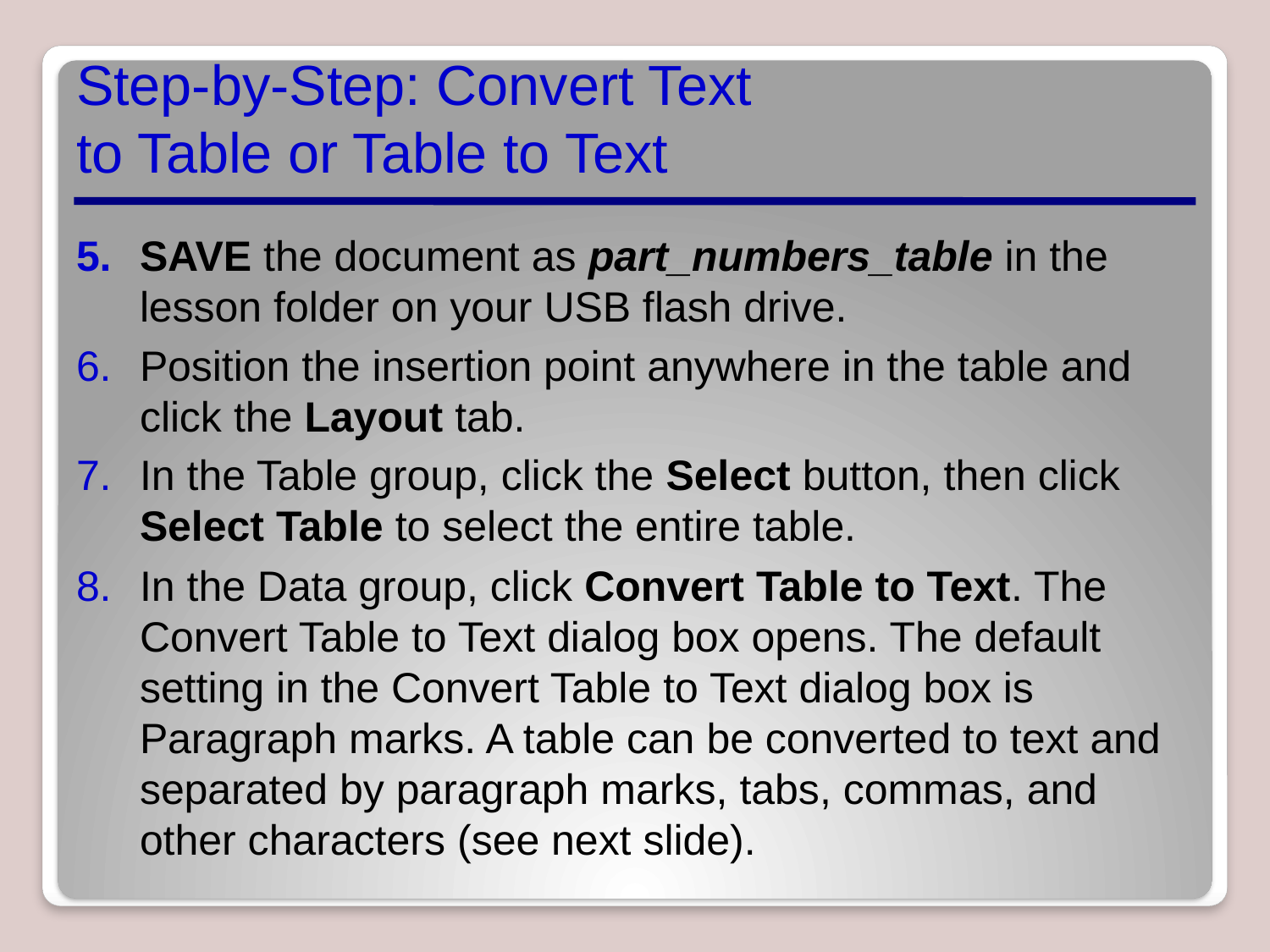

# Step-by-Step: Convert Text to Table or Table to Text
SAVE the document as part_numbers_table in the lesson folder on your USB flash drive.
Position the insertion point anywhere in the table and click the Layout tab.
In the Table group, click the Select button, then click Select Table to select the entire table.
In the Data group, click Convert Table to Text. The Convert Table to Text dialog box opens. The default setting in the Convert Table to Text dialog box is Paragraph marks. A table can be converted to text and separated by paragraph marks, tabs, commas, and other characters (see next slide).